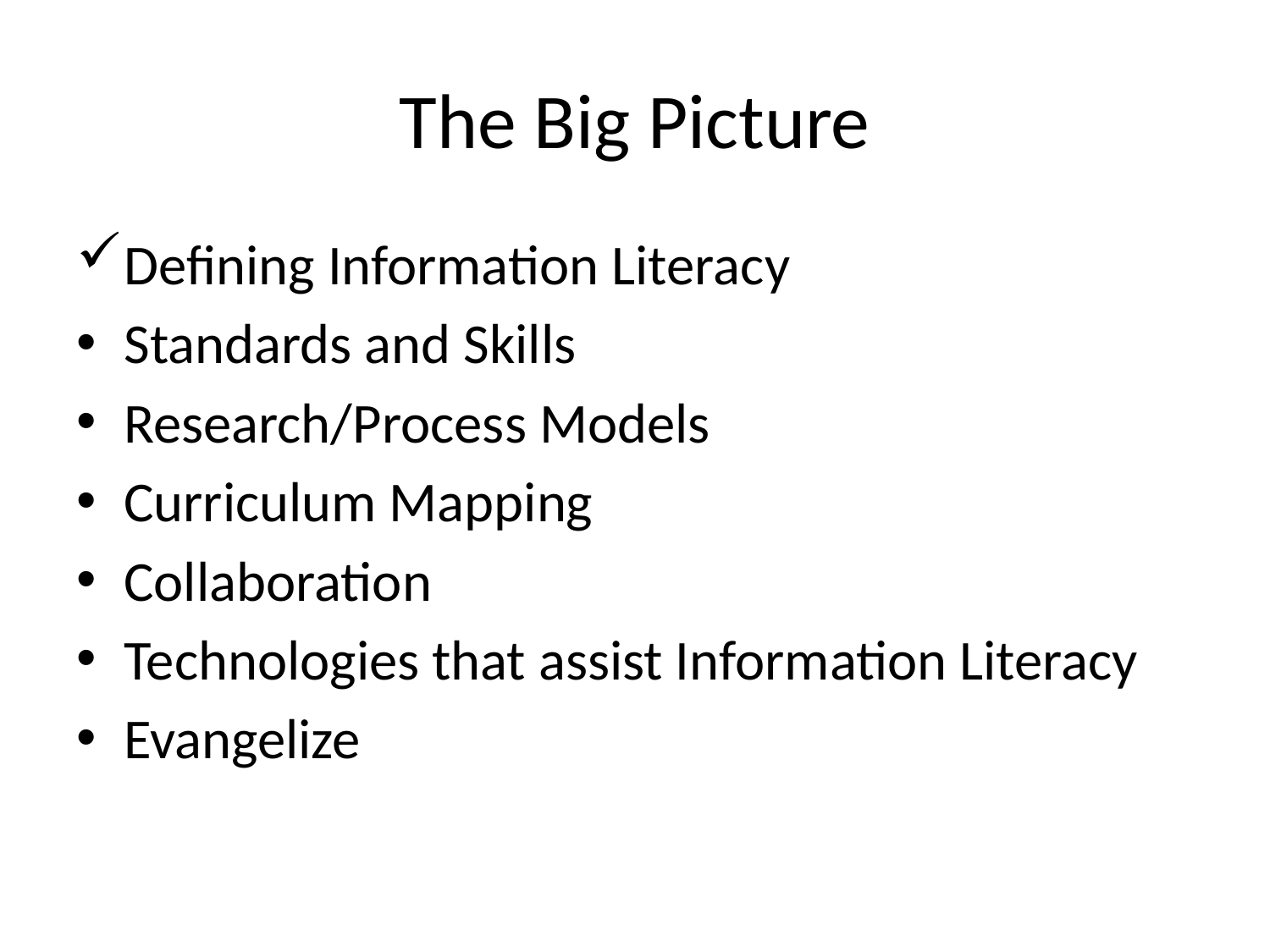

# The Big Picture
Defining Information Literacy
Standards and Skills
Research/Process Models
Curriculum Mapping
Collaboration
Technologies that assist Information Literacy
Evangelize